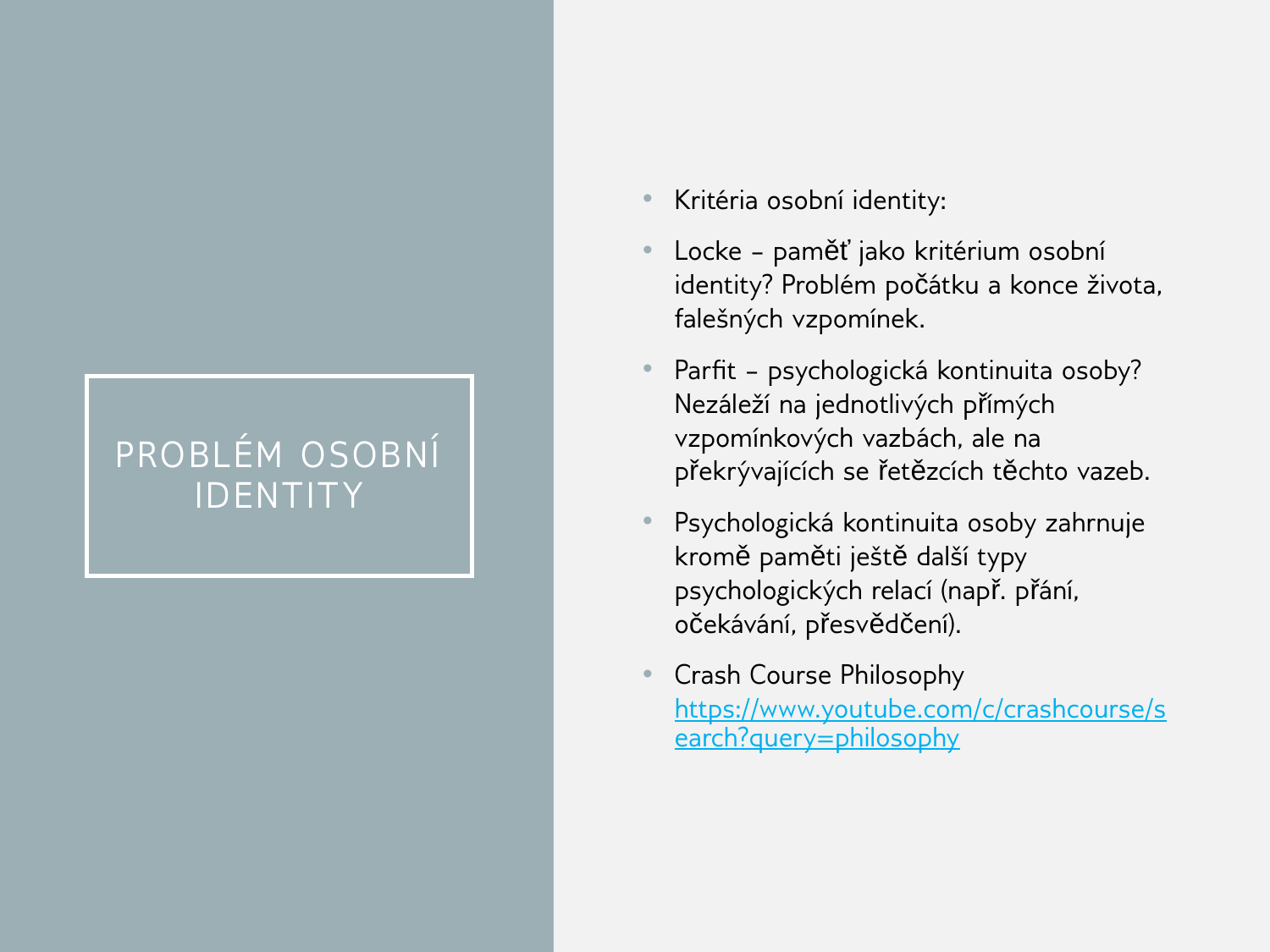

Kritéria osobní identity:
Locke – paměť jako kritérium osobní identity? Problém počátku a konce života, falešných vzpomínek.
Parfit – psychologická kontinuita osoby? Nezáleží na jednotlivých přímých vzpomínkových vazbách, ale na překrývajících se řetězcích těchto vazeb.
Psychologická kontinuita osoby zahrnuje kromě paměti ještě další typy psychologických relací (např. přání, očekávání, přesvědčení).
Crash Course Philosophy https://www.youtube.com/c/crashcourse/search?query=philosophy

# Problém osobní identity